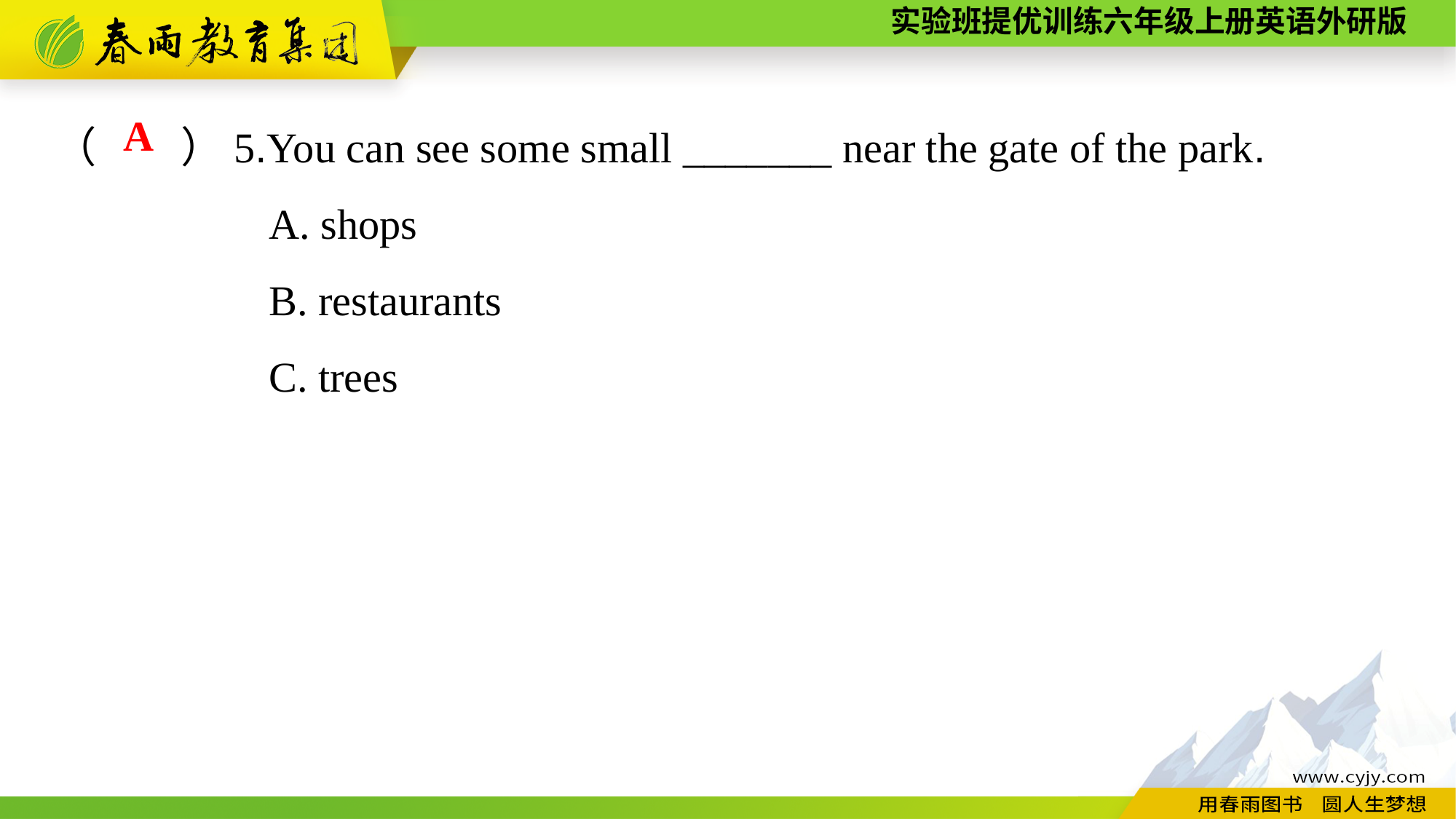

（　　）5.You can see some small _______ near the gate of the park.
A. shops
B. restaurants
C. trees
A